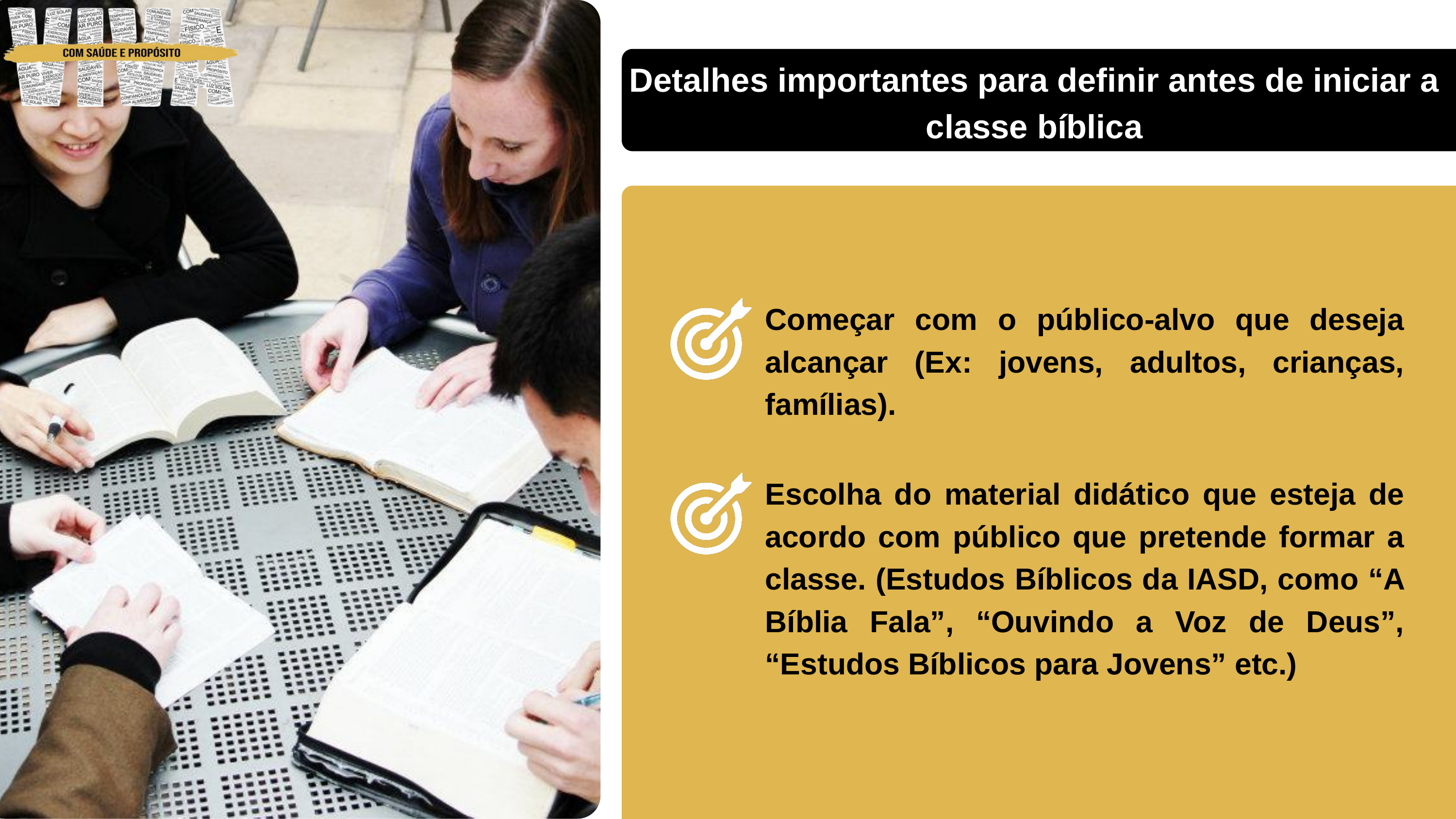

Detalhes importantes para definir antes de iniciar a classe bíblica

Começar com o público-alvo que deseja alcançar (Ex: jovens, adultos, crianças, famílias).

Escolha do material didático que esteja de acordo com público que pretende formar a classe. (Estudos Bíblicos da IASD, como “A Bíblia Fala”, “Ouvindo a Voz de Deus”, “Estudos Bíblicos para Jovens” etc.)